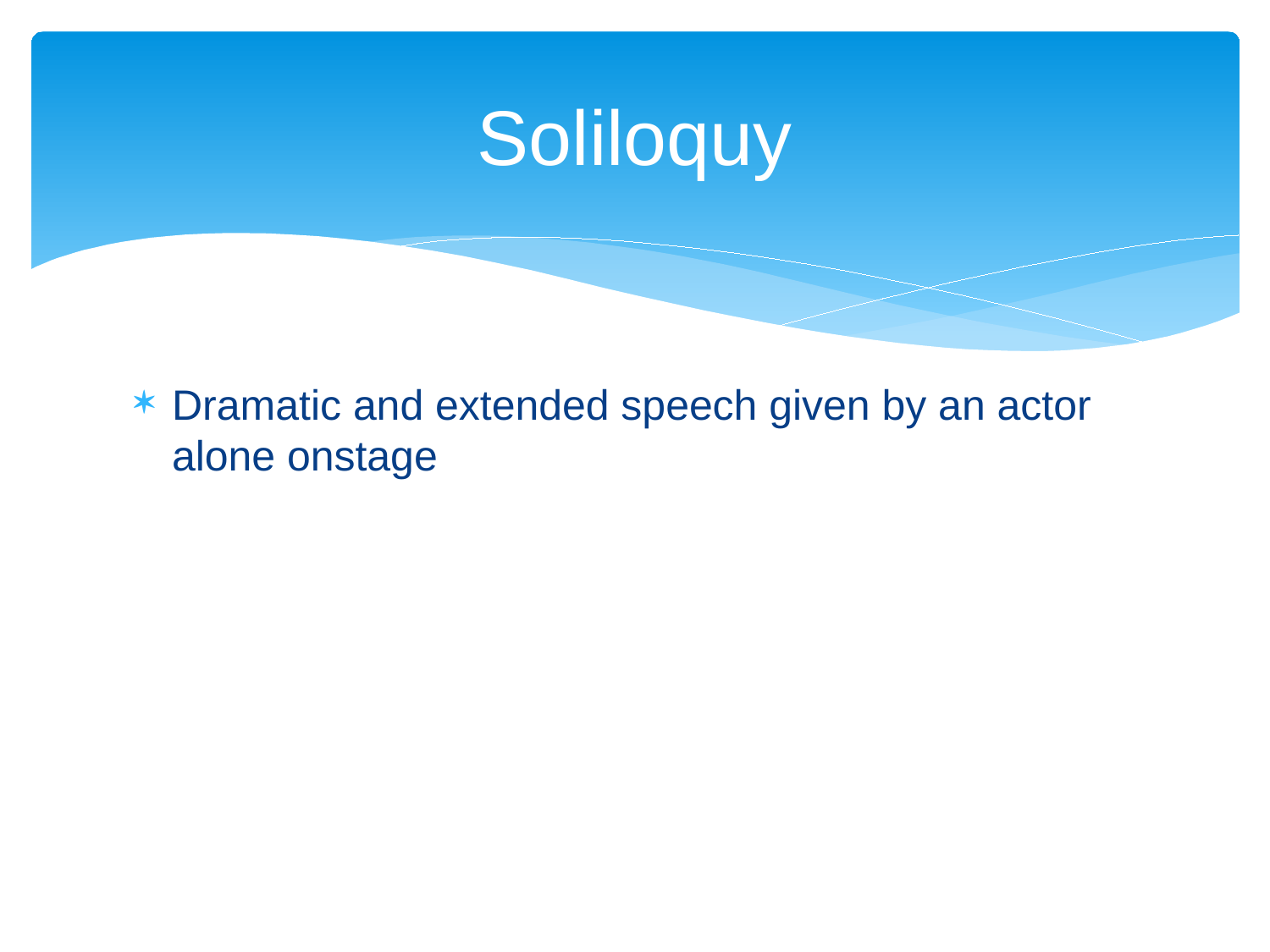

# Soliloquy
Dramatic and extended speech given by an actor alone onstage